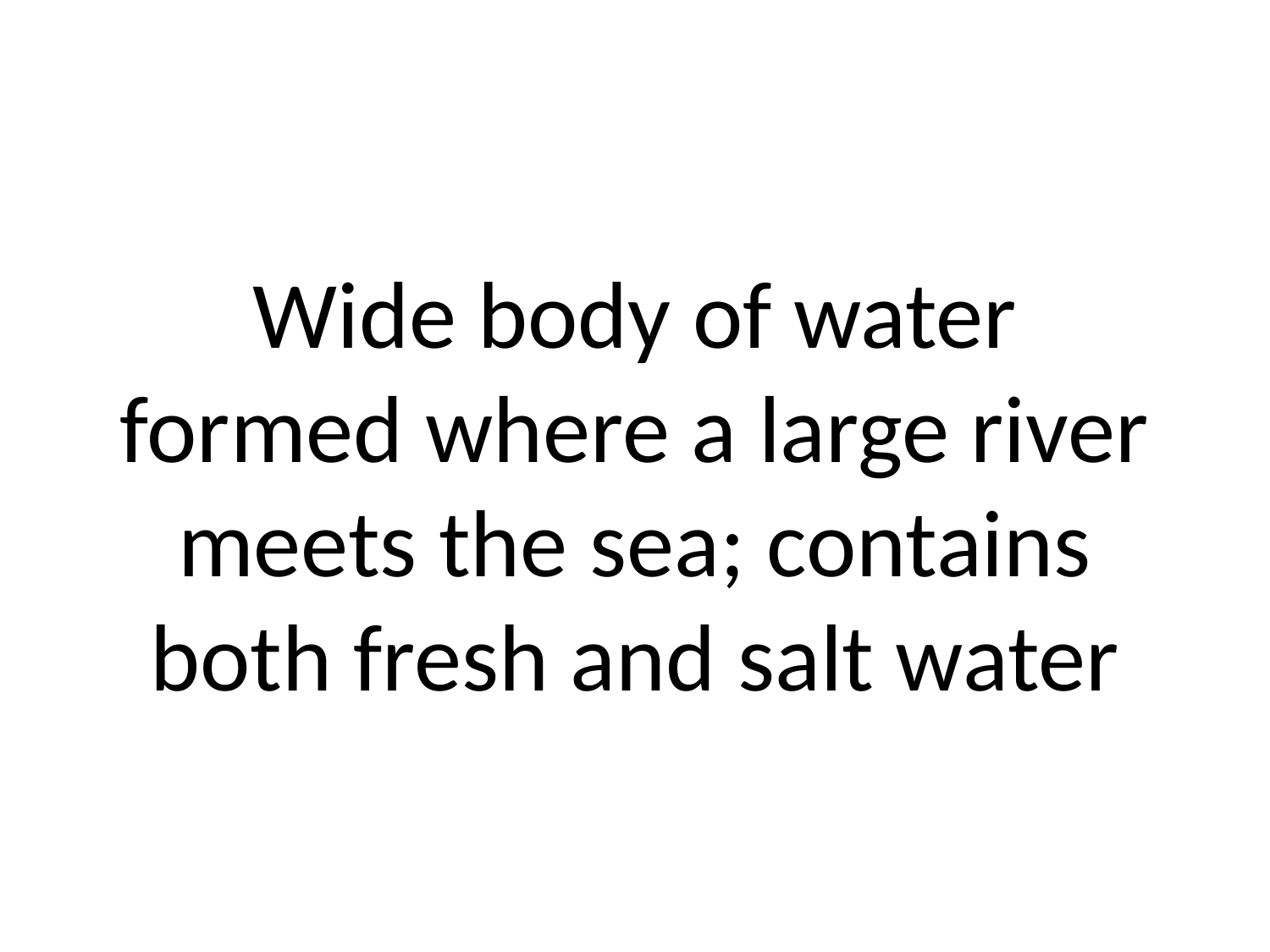

# Wide body of water formed where a large river meets the sea; contains both fresh and salt water